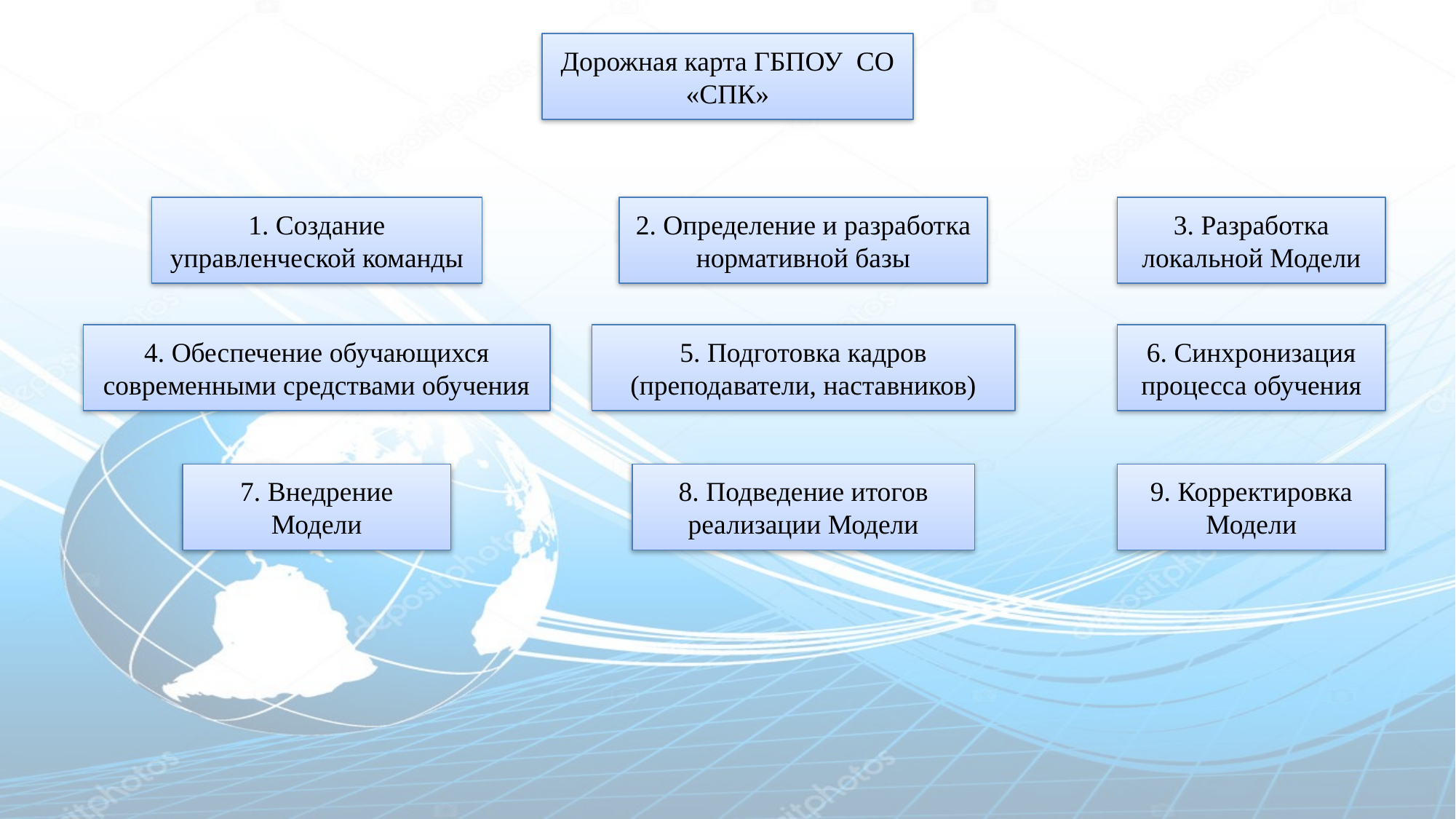

Дорожная карта ГБПОУ  СО «СПК»
1. Создание управленческой команды
2. Определение и разработка нормативной базы
3. Разработка локальной Модели
4. Обеспечение обучающихся современными средствами обучения
5. Подготовка кадров (преподаватели, наставников)
6. Синхронизация процесса обучения
7. Внедрение Модели
8. Подведение итогов реализации Модели
9. Корректировка Модели